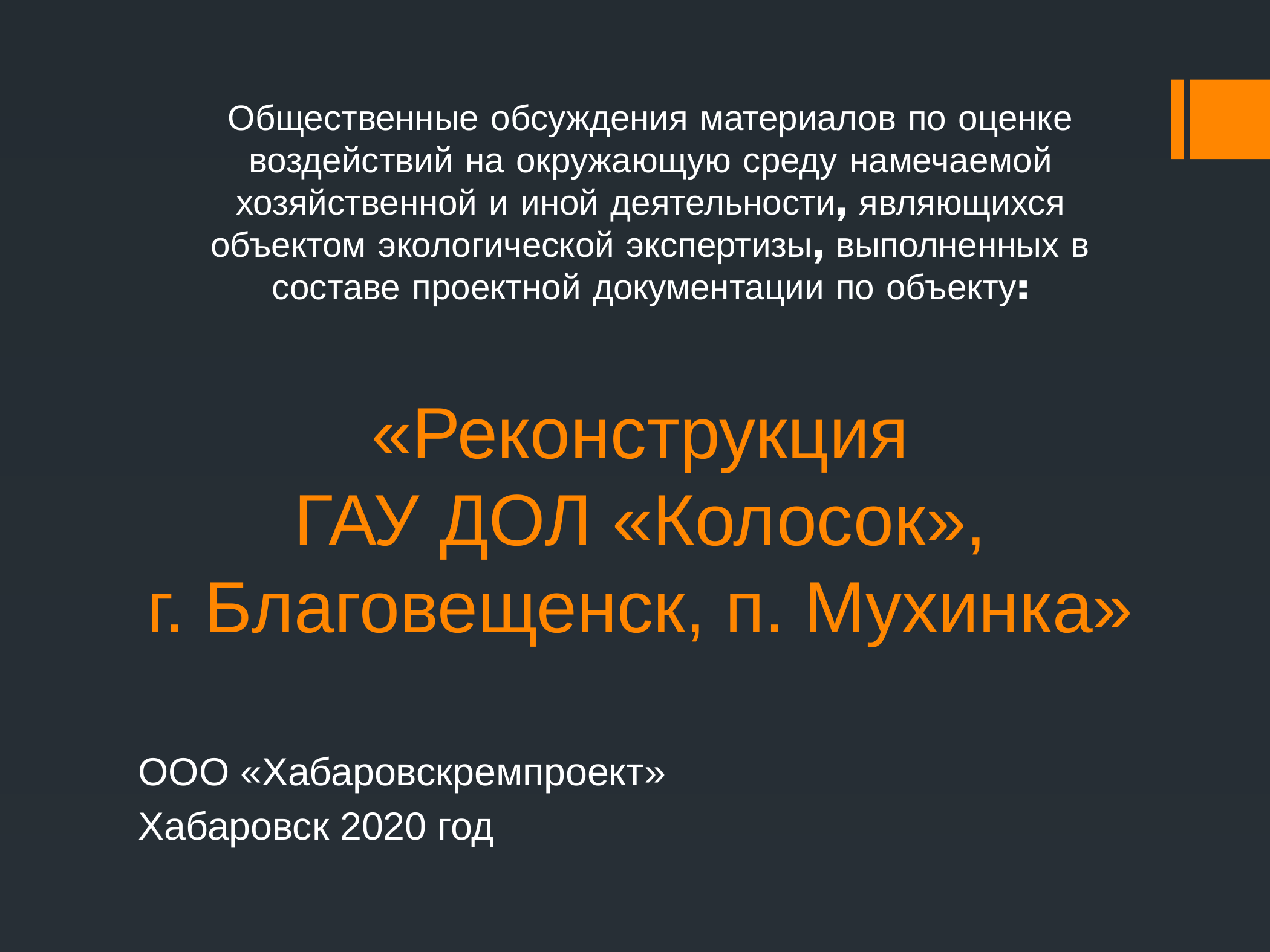

Общественные обсуждения материалов по оценке воздействий на окружающую среду намечаемой хозяйственной и иной деятельности, являющихся объектом экологической экспертизы, выполненных в составе проектной документации по объекту:
# «Реконструкция ГАУ ДОЛ «Колосок», г. Благовещенск, п. Мухинка»
ООО «Хабаровскремпроект»
Хабаровск 2020 год